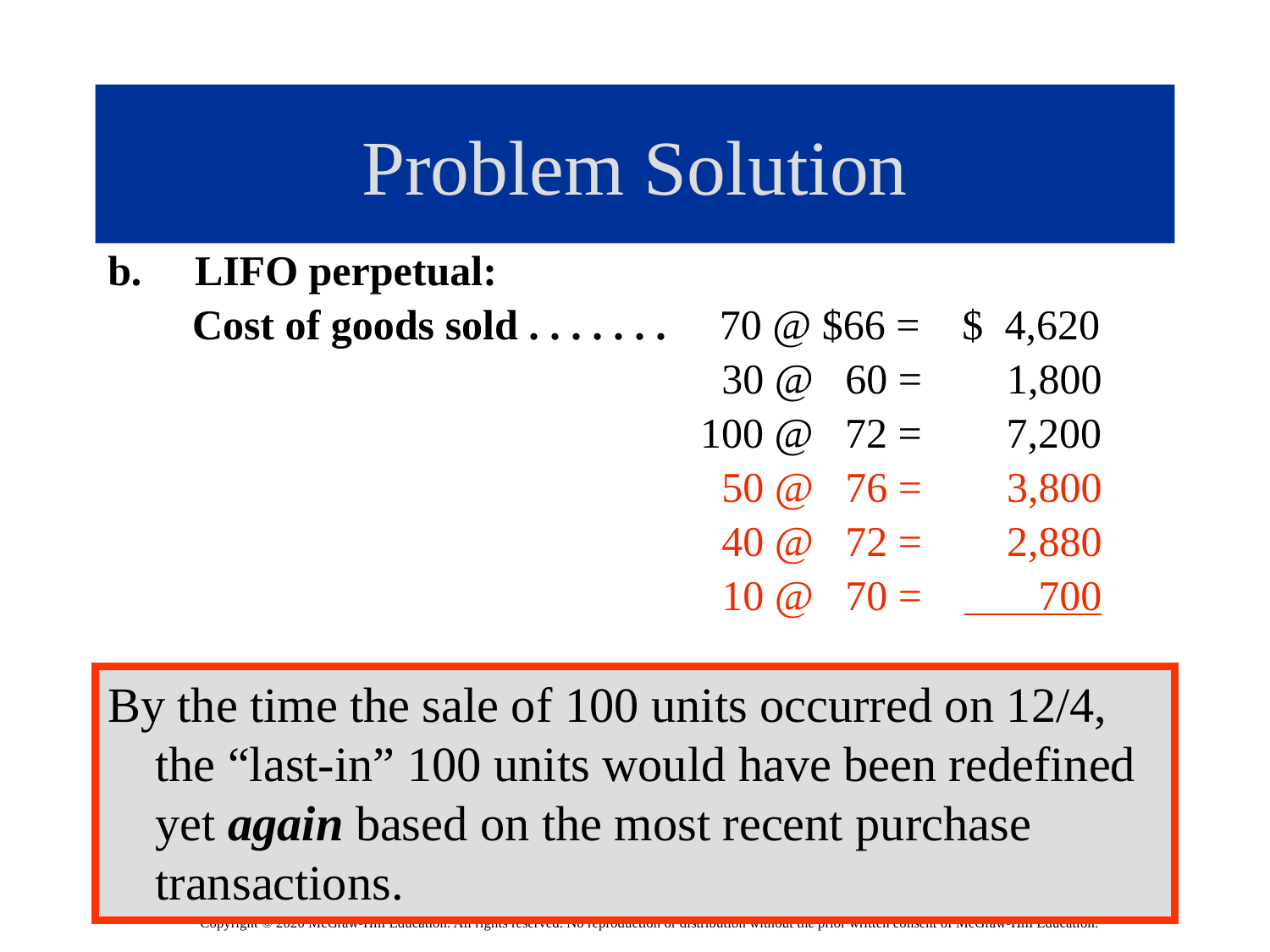

# Problem Solution
b.     LIFO perpetual:
        Cost of goods sold . . . . . . .     70 @ $66 =    $  4,620
                                                          30 @   60 =        1,800
                                                        100 @   72 =        7,200
                                                          50 @   76 =        3,800
                                                          40 @   72 =        2,880
                                                          10 @   70 =           700

By the time the sale of 100 units occurred on 12/4, the “last-in” 100 units would have been redefined yet again based on the most recent purchase transactions.